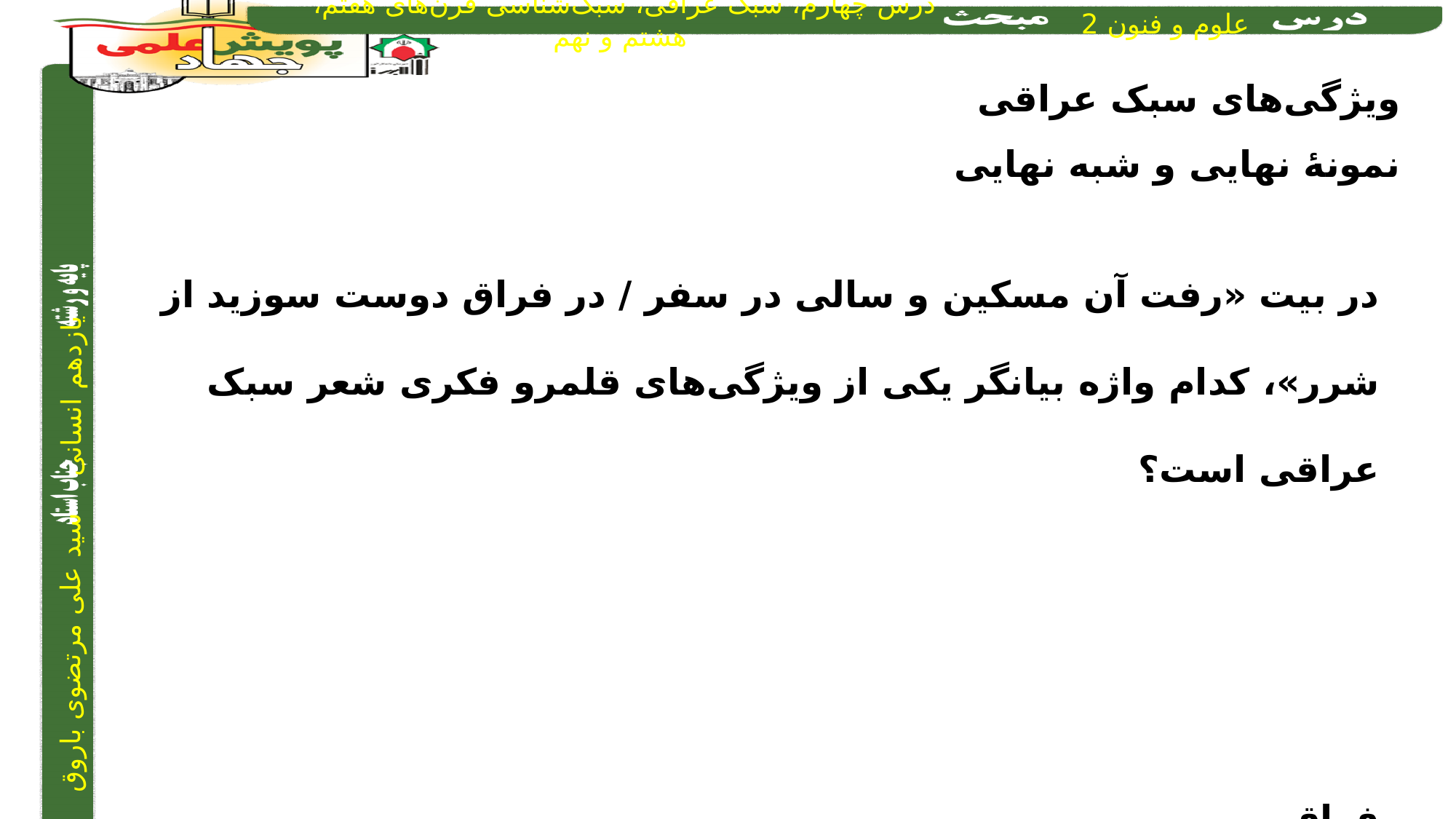

ویژگی‌های سبک عراقی
نمونۀ نهایی و شبه نهایی
در بیت «رفت آن مسکین و سالی در سفر / در فراق دوست سوزيد از شرر»، کدام واژه بیانگر يکی از ويژگی‌های قلمرو فکری شعر سبک عراقی است؟

فراق